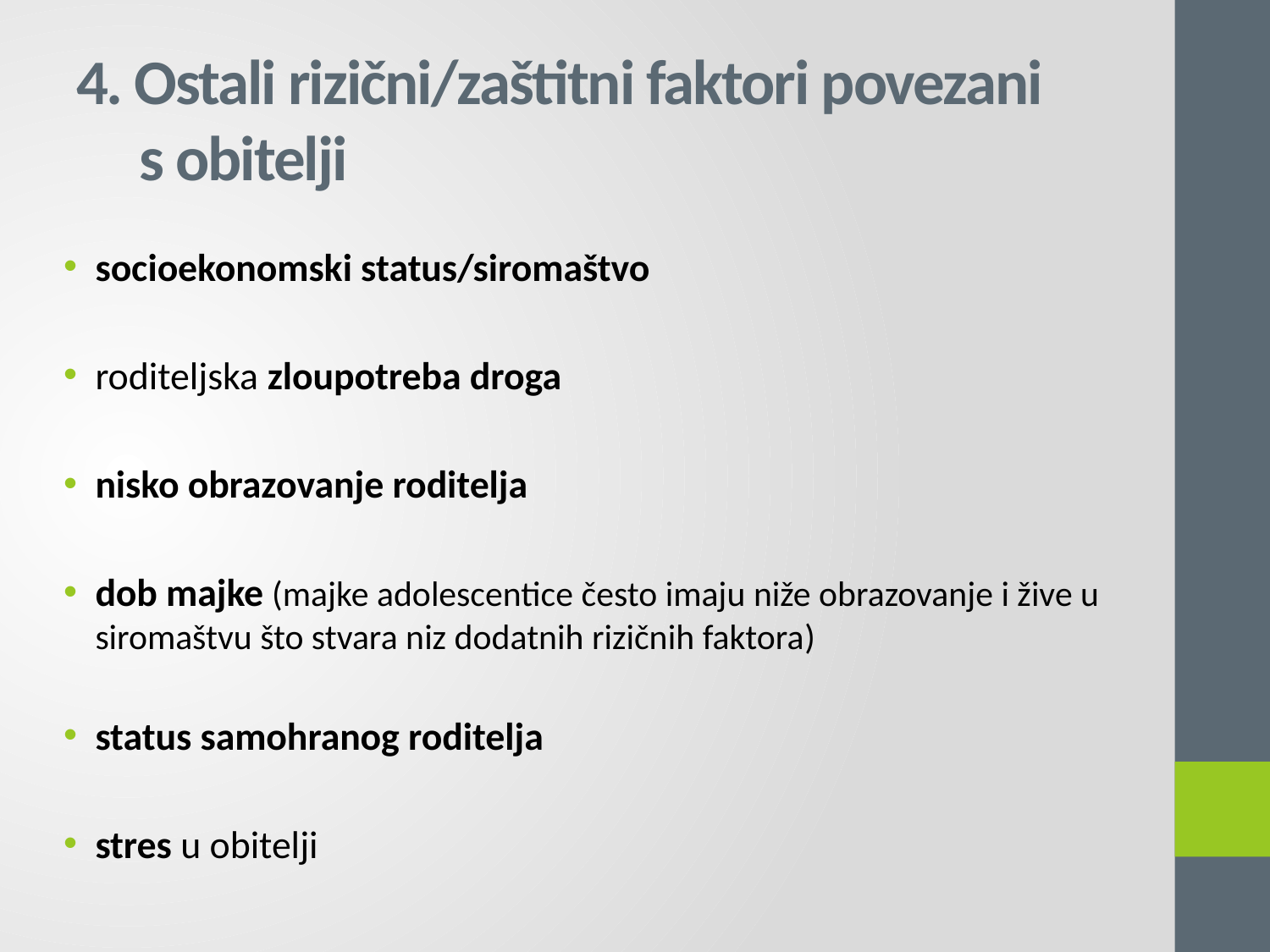

# 4. Ostali rizični/zaštitni faktori povezani s obitelji
socioekonomski status/siromaštvo

roditeljska zloupotreba droga

nisko obrazovanje roditelja

dob majke (majke adolescentice često imaju niže obrazovanje i žive u siromaštvu što stvara niz dodatnih rizičnih faktora)

status samohranog roditelja

stres u obitelji